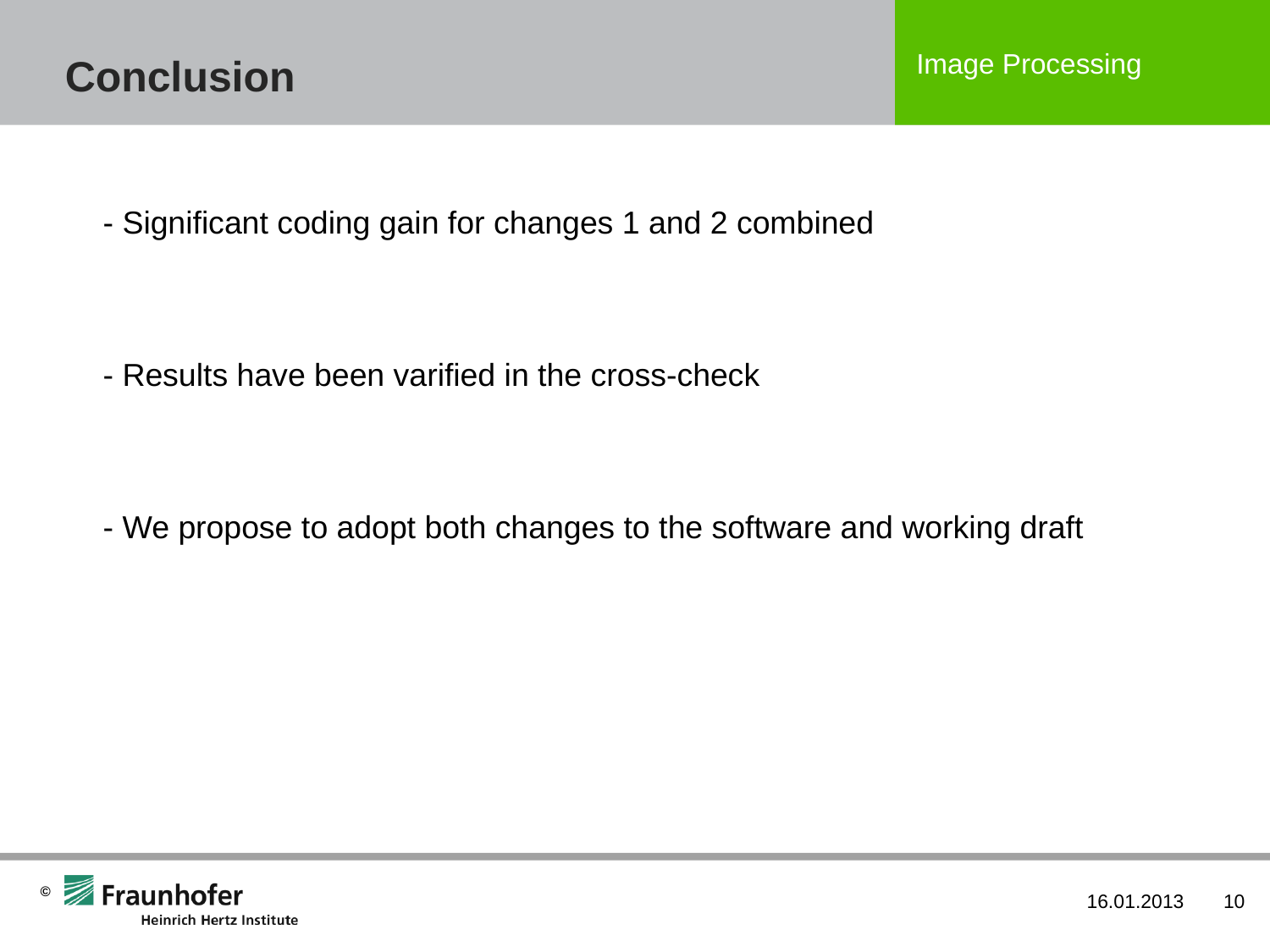

# Conclusion
- Significant coding gain for changes 1 and 2 combined

- Results have been varified in the cross-check

- We propose to adopt both changes to the software and working draft
16.01.2013
10